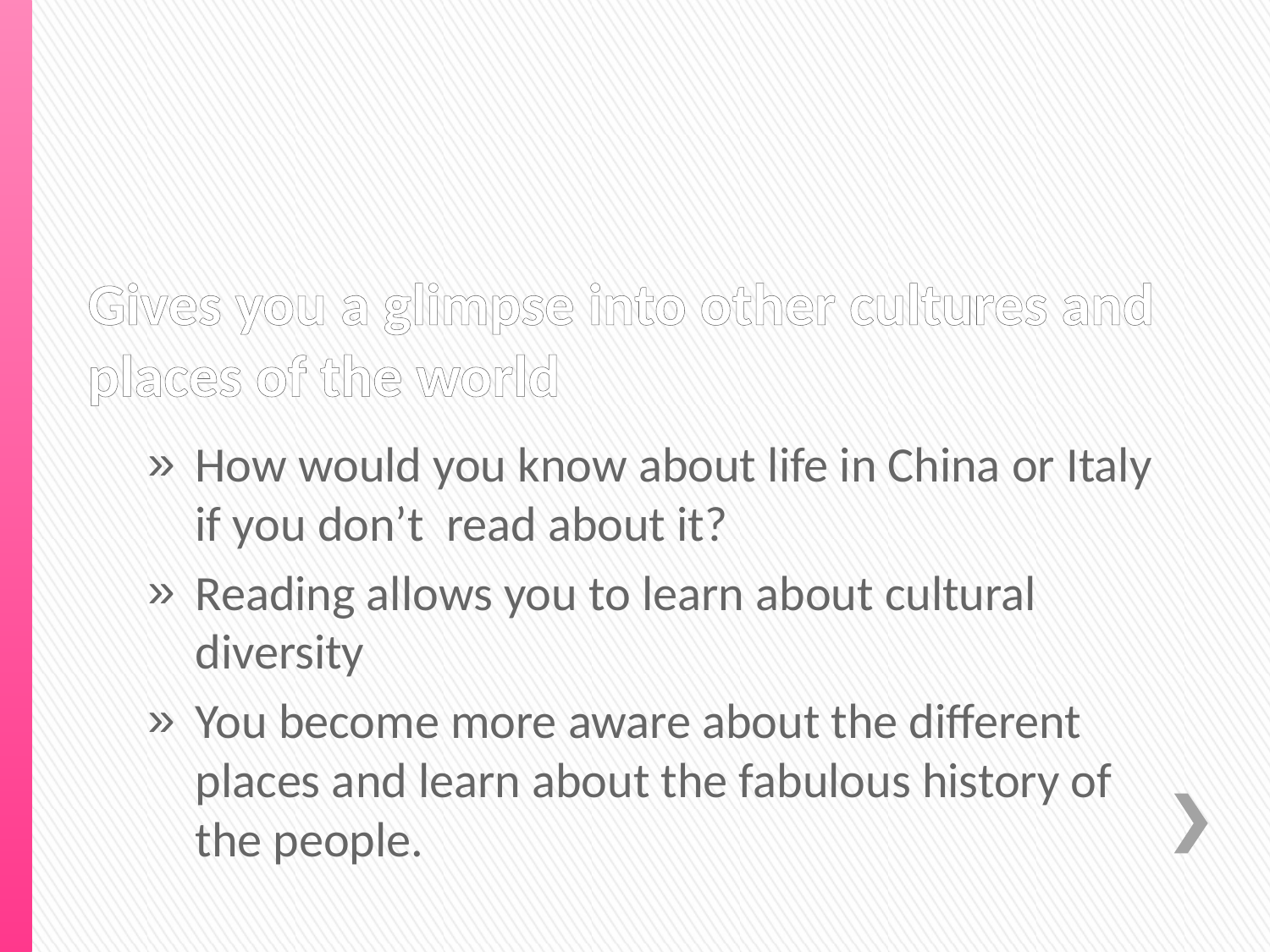

# Gives you a glimpse into other cultures and places of the world
How would you know about life in China or Italy if you don’t  read about it?
Reading allows you to learn about cultural diversity
You become more aware about the different places and learn about the fabulous history of the people.